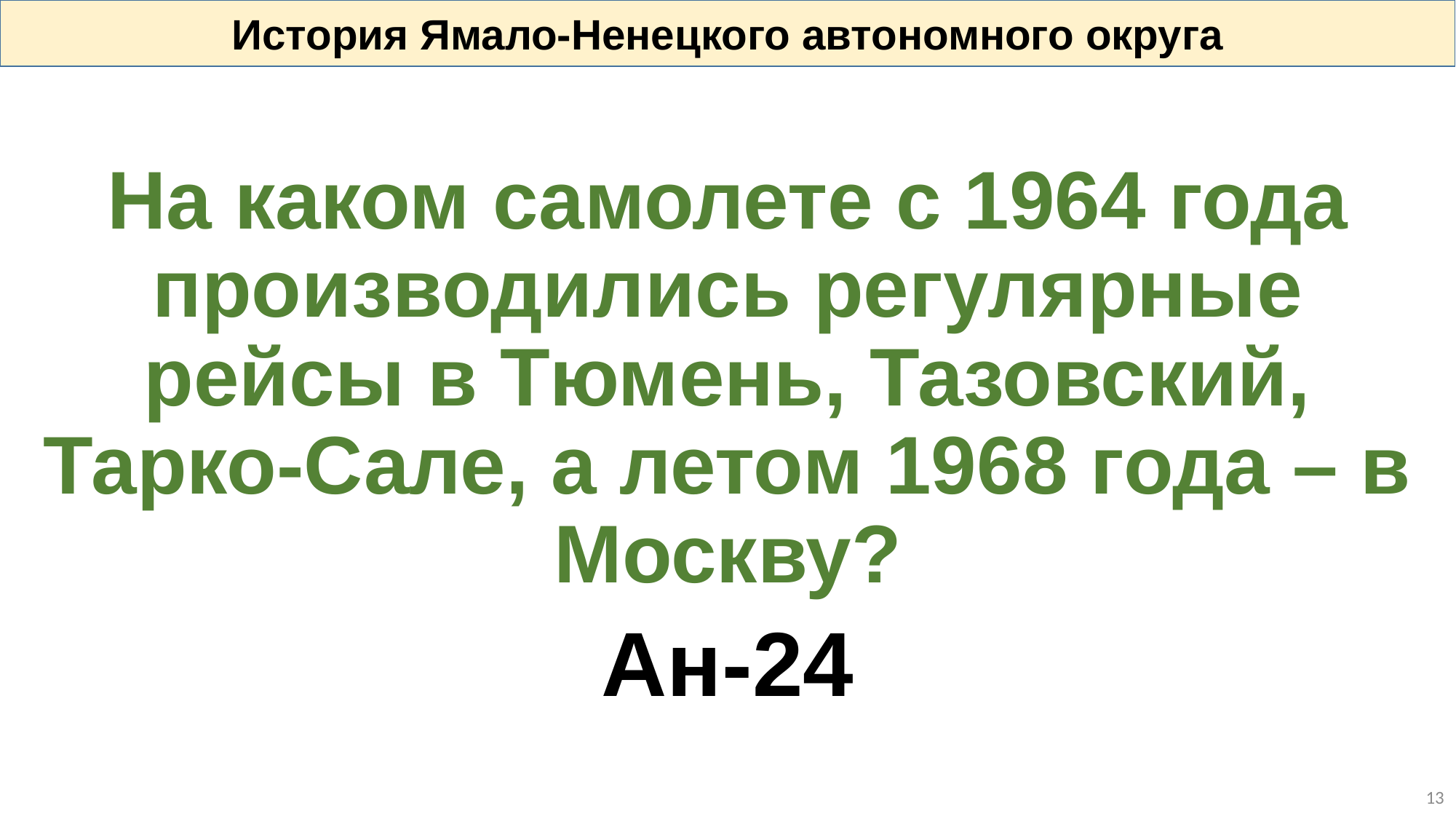

История Ямало-Ненецкого автономного округа
На каком самолете с 1964 года производились регулярные рейсы в Тюмень, Тазовский, Тарко-Сале, а летом 1968 года – в Москву?
Ан-24
13